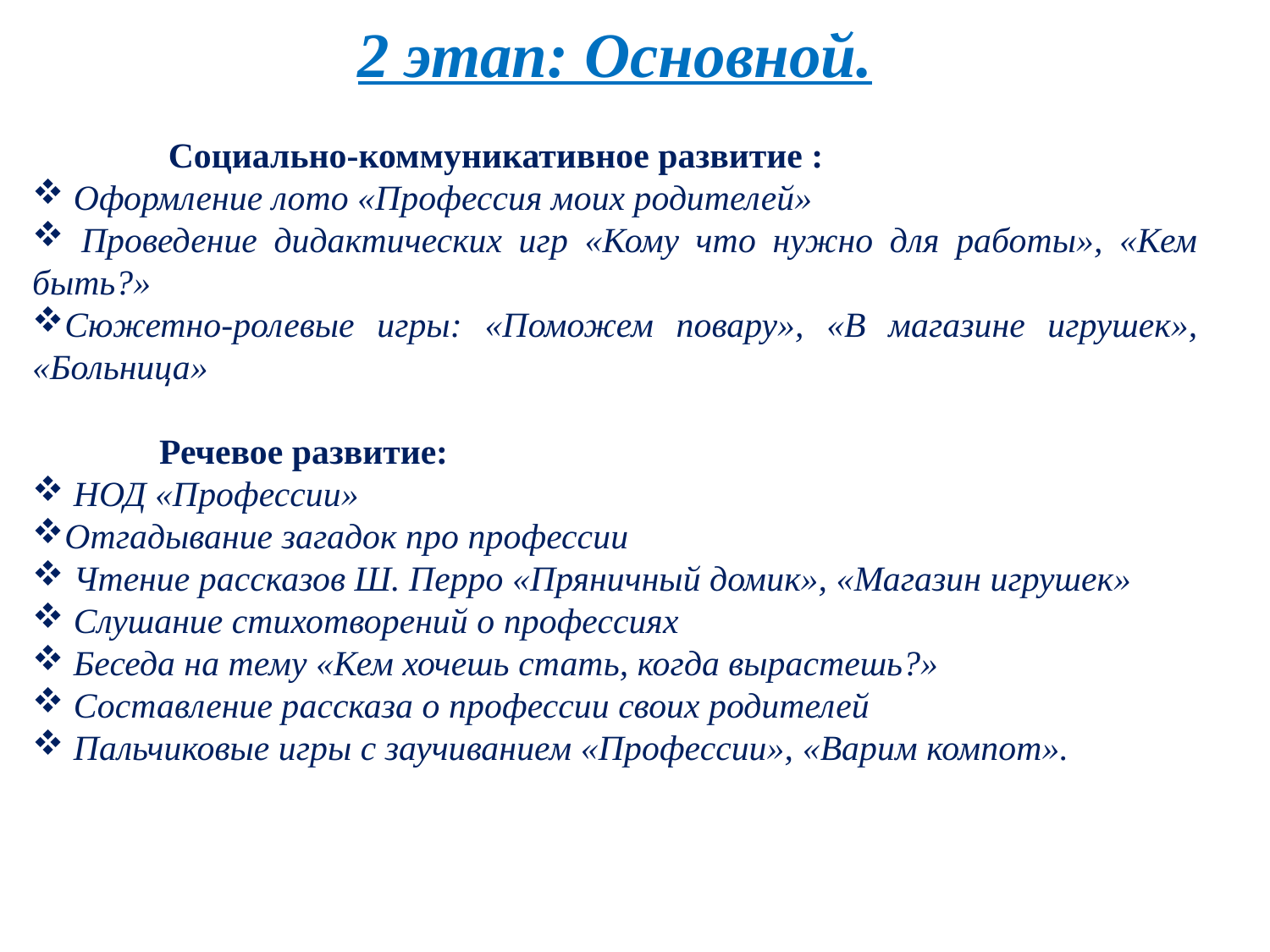

2 этап: Основной.

	 Социально-коммуникативное развитие :
 Оформление лото «Профессия моих родителей»
 Проведение дидактических игр «Кому что нужно для работы», «Кем быть?»
Сюжетно-ролевые игры: «Поможем повару», «В магазине игрушек», «Больница»

	Речевое развитие:
 НОД «Профессии»
Отгадывание загадок про профессии
 Чтение рассказов Ш. Перро «Пряничный домик», «Магазин игрушек»
 Слушание стихотворений о профессиях
 Беседа на тему «Кем хочешь стать, когда вырастешь?»
 Составление рассказа о профессии своих родителей
 Пальчиковые игры с заучиванием «Профессии», «Варим компот».